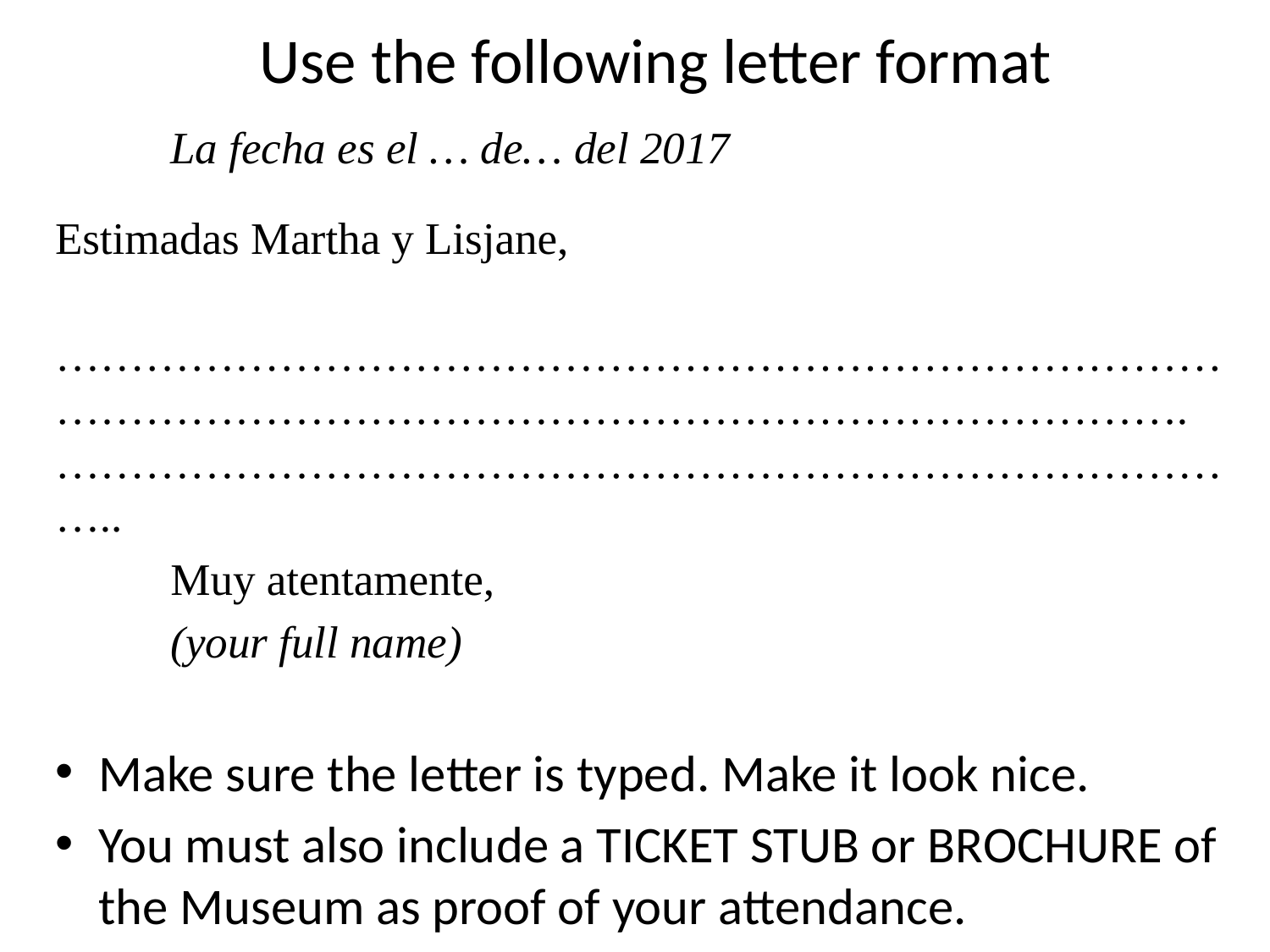

# Use the following letter format
			La fecha es el … de… del 2017

Estimadas Martha y Lisjane,
	……………………………………………………………………………………………………………………………………….………………………………………………………………………..
					Muy atentamente,
					(your full name)

Make sure the letter is typed. Make it look nice.
You must also include a TICKET STUB or BROCHURE of the Museum as proof of your attendance.